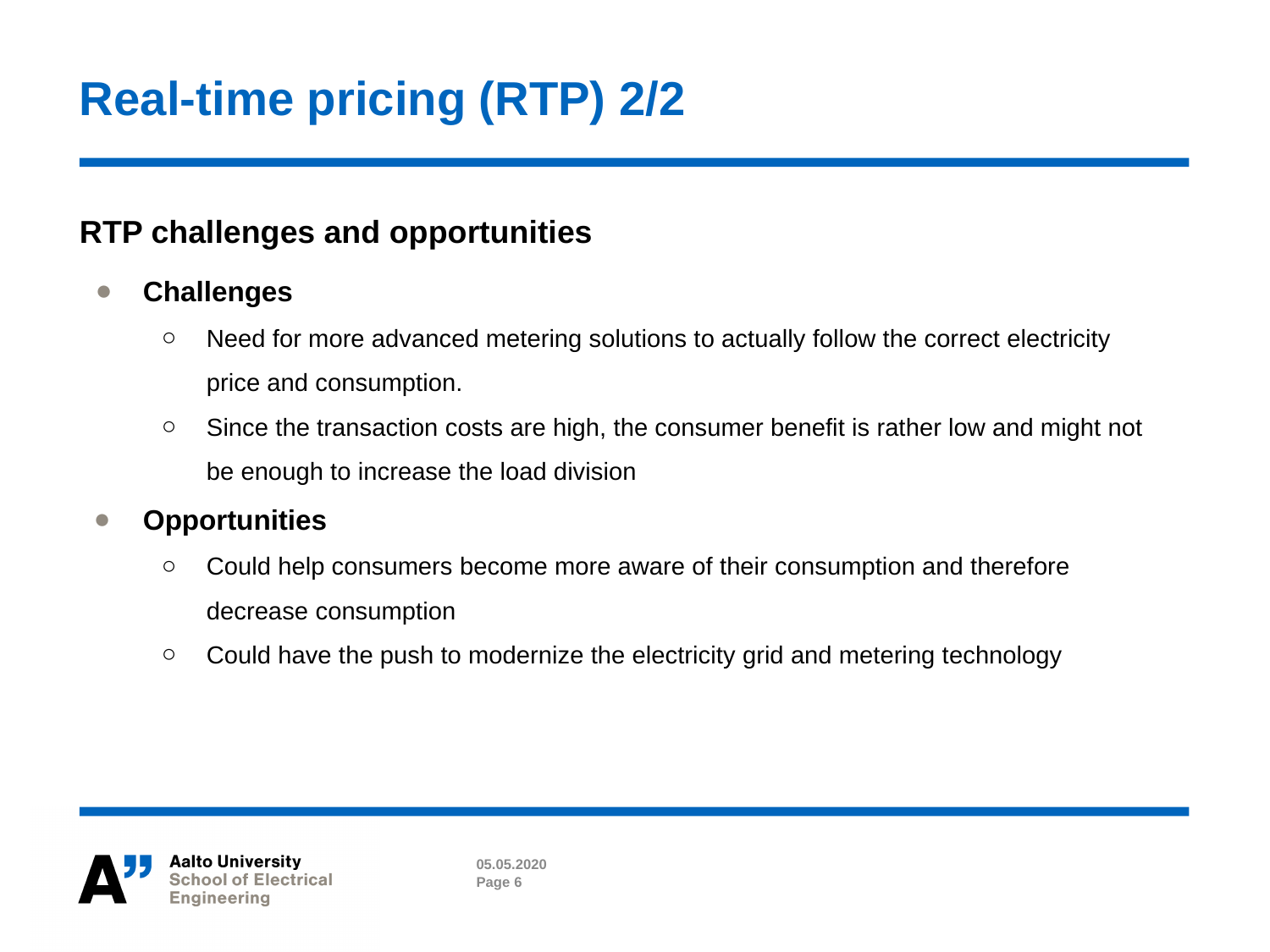

# Real-time pricing (RTP) 2/2
RTP challenges and opportunities
Challenges
Need for more advanced metering solutions to actually follow the correct electricity price and consumption.
Since the transaction costs are high, the consumer benefit is rather low and might not be enough to increase the load division
Opportunities
Could help consumers become more aware of their consumption and therefore decrease consumption
Could have the push to modernize the electricity grid and metering technology

05.05.2020
Page 6